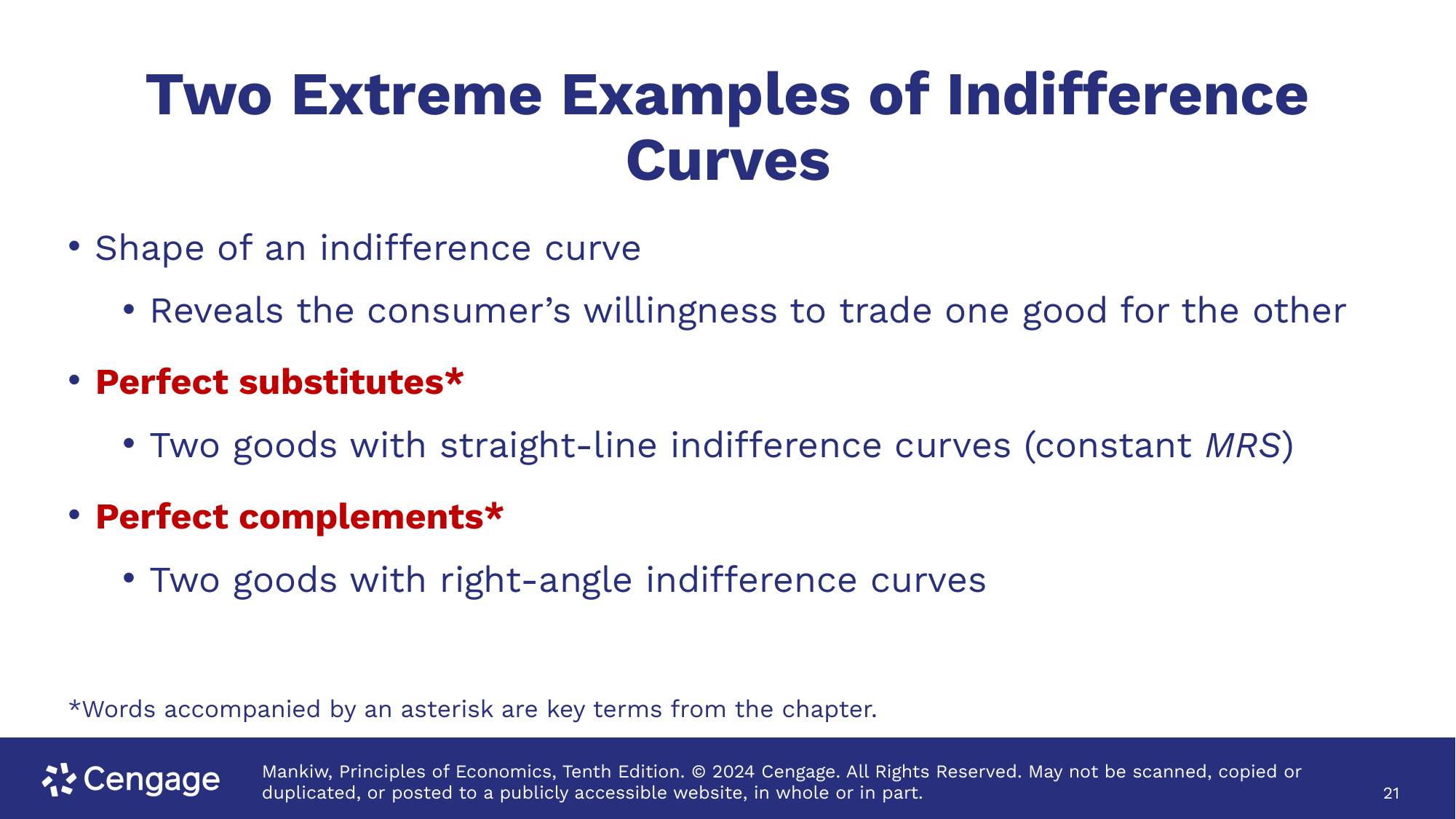

# Two Extreme Examples of Indifference Curves
Shape of an indifference curve
Reveals the consumer’s willingness to trade one good for the other
Perfect substitutes*
Two goods with straight-line indifference curves (constant MRS)
Perfect complements*
Two goods with right-angle indifference curves
*Words accompanied by an asterisk are key terms from the chapter.